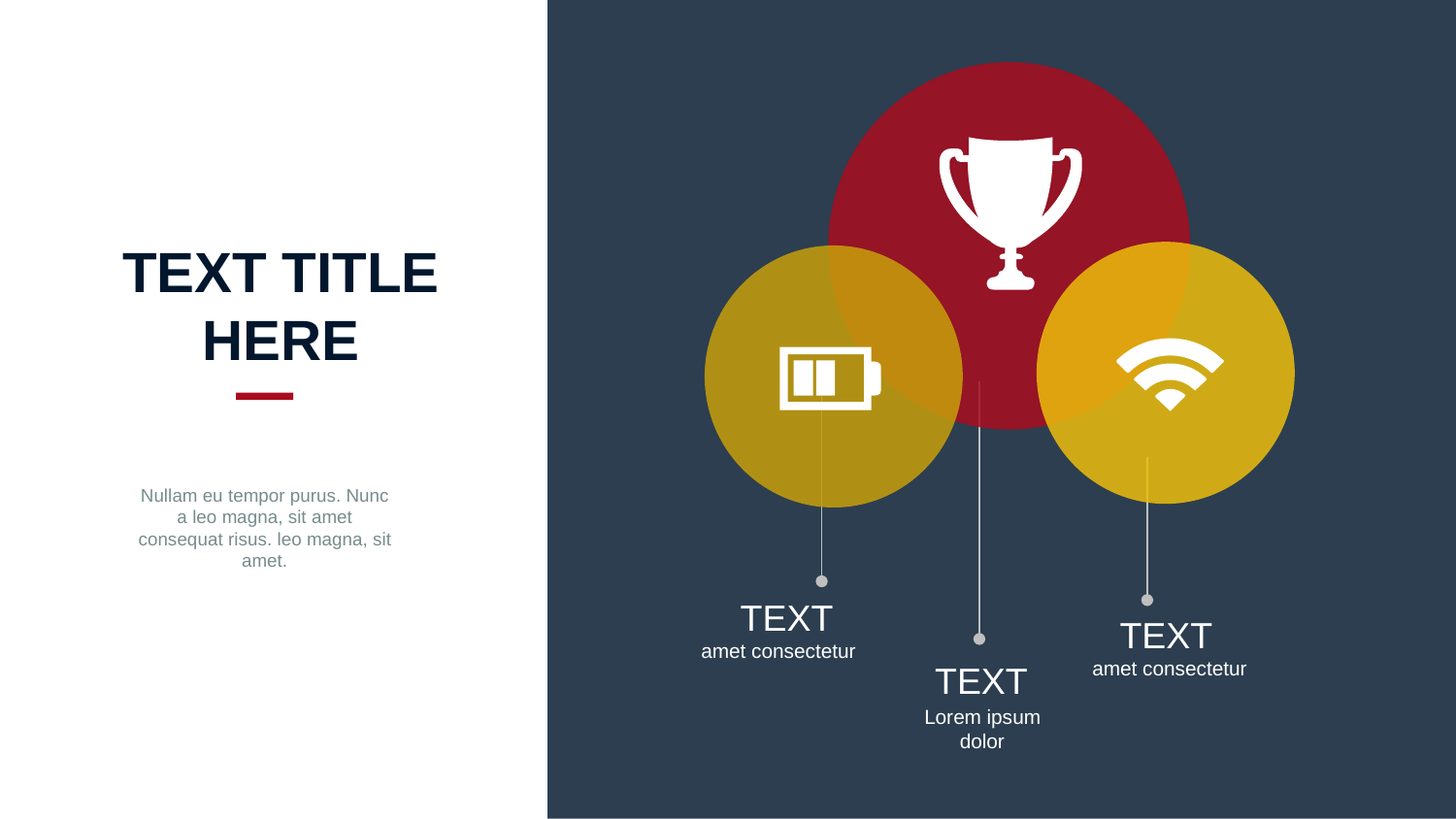

TEXT TITLE HERE

Nullam eu tempor purus. Nunc a leo magna, sit amet consequat risus. leo magna, sit amet.
TEXT
amet consectetur
TEXT
amet consectetur
TEXT
Lorem ipsum dolor